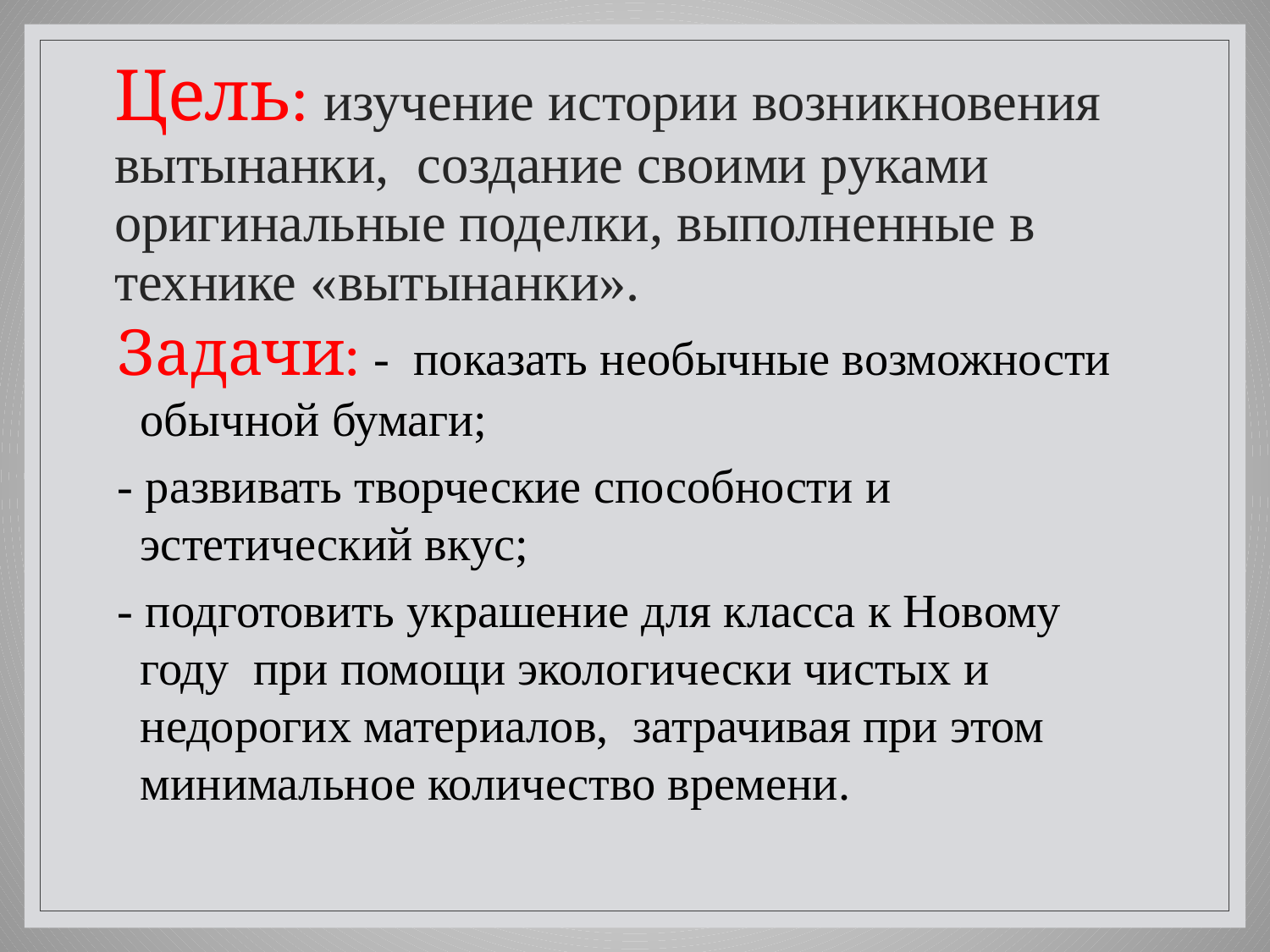

# Цель: изучение истории возникновения вытынанки,  создание своими руками оригинальные поделки, выполненные в технике «вытынанки».
Задачи: -  показать необычные возможности обычной бумаги;
- развивать творческие способности и эстетический вкус;
- подготовить украшение для класса к Новому году  при помощи экологически чистых и недорогих материалов,  затрачивая при этом минимальное количество времени.